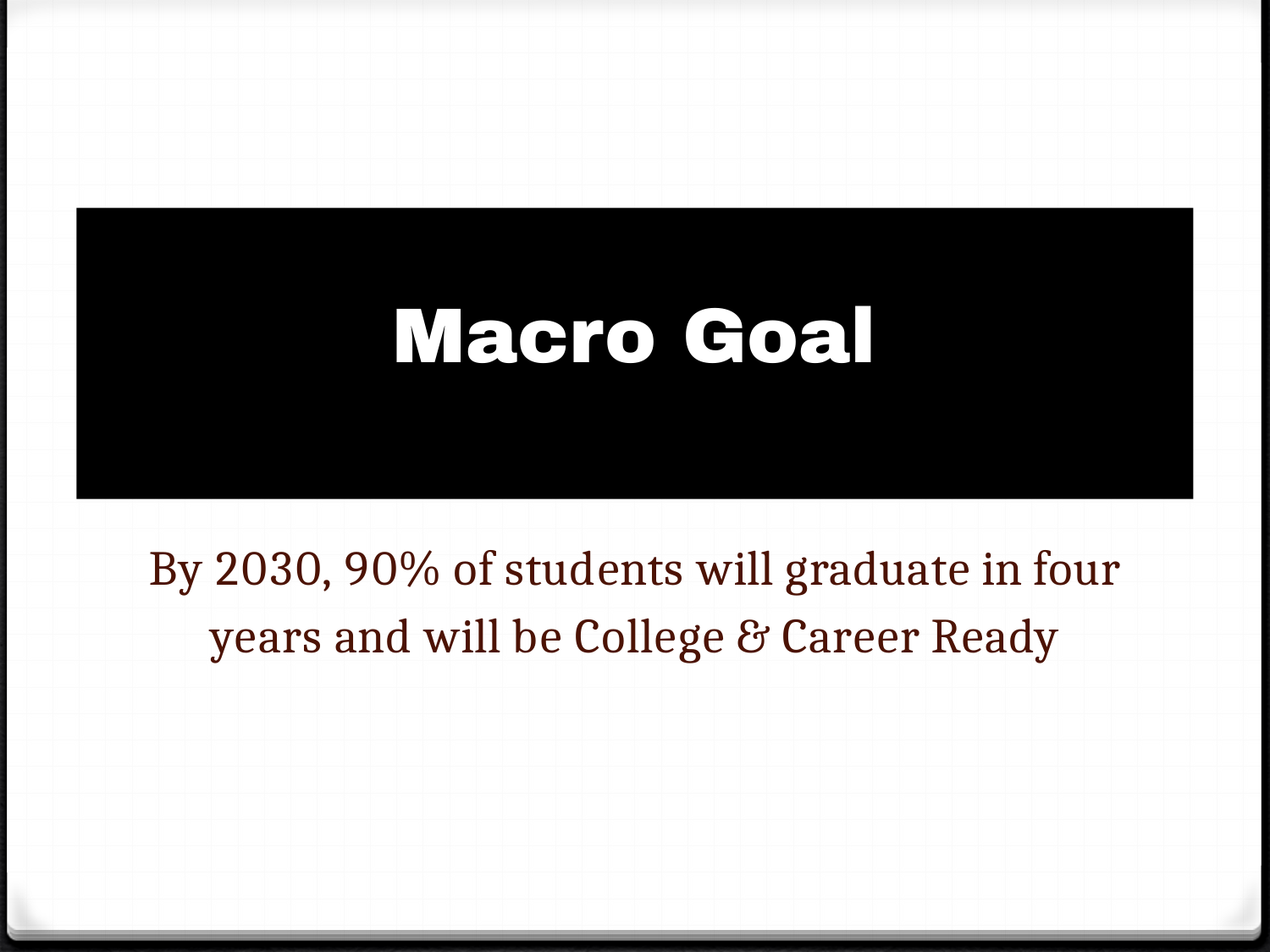

# Macro Goal
By 2030, 90% of students will graduate in four years and will be College & Career Ready